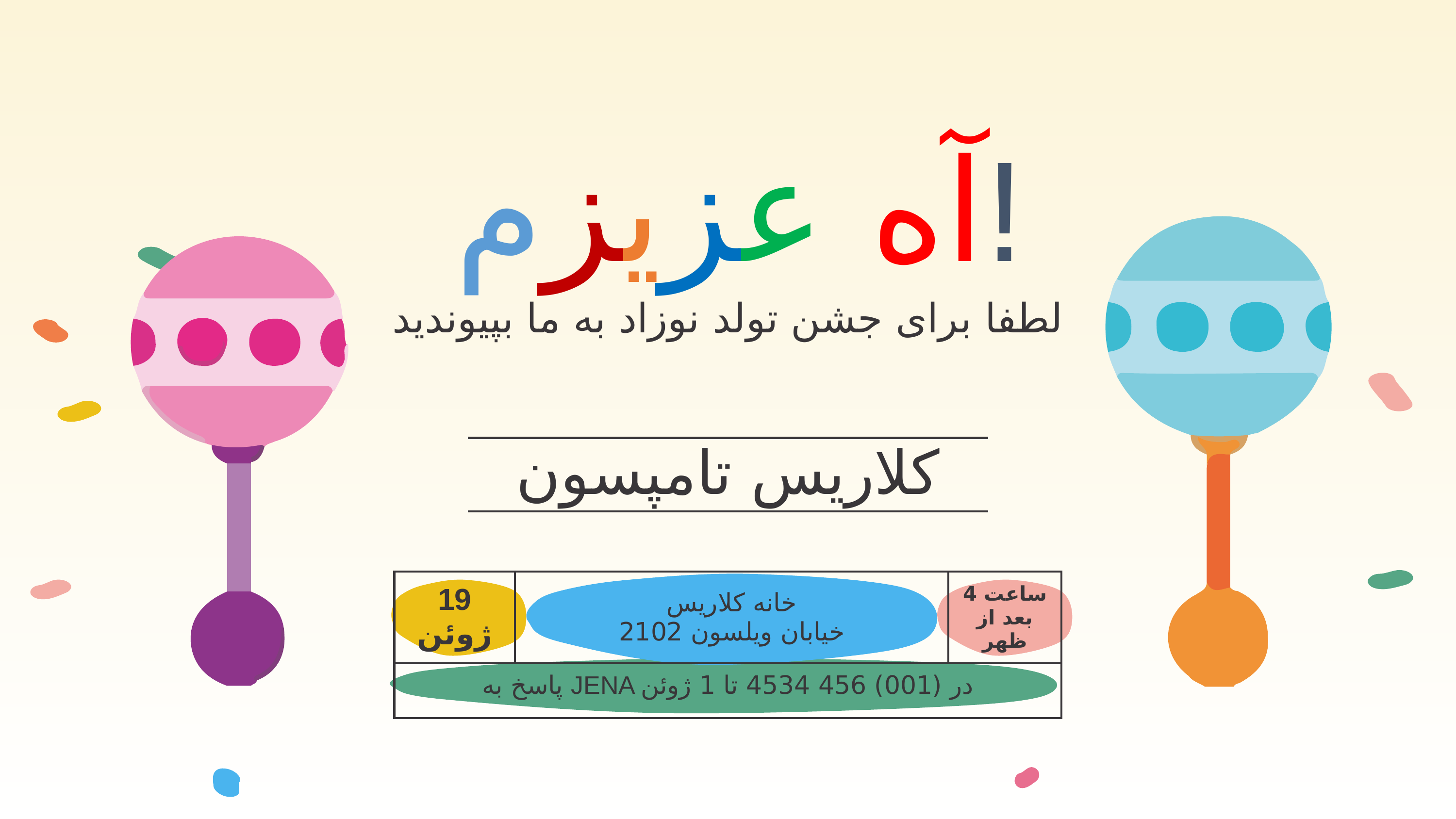

# آه عزیزم!

لطفا برای جشن تولد نوزاد به ما بپیوندید
کلاریس تامپسون
| 19 ژوئن | خانه کلاریس خیابان ویلسون 2102 | ساعت 4 بعد از ظهر |
| --- | --- | --- |
| پاسخ به JENA در (001) 456 4534 تا 1 ژوئن |  |  |